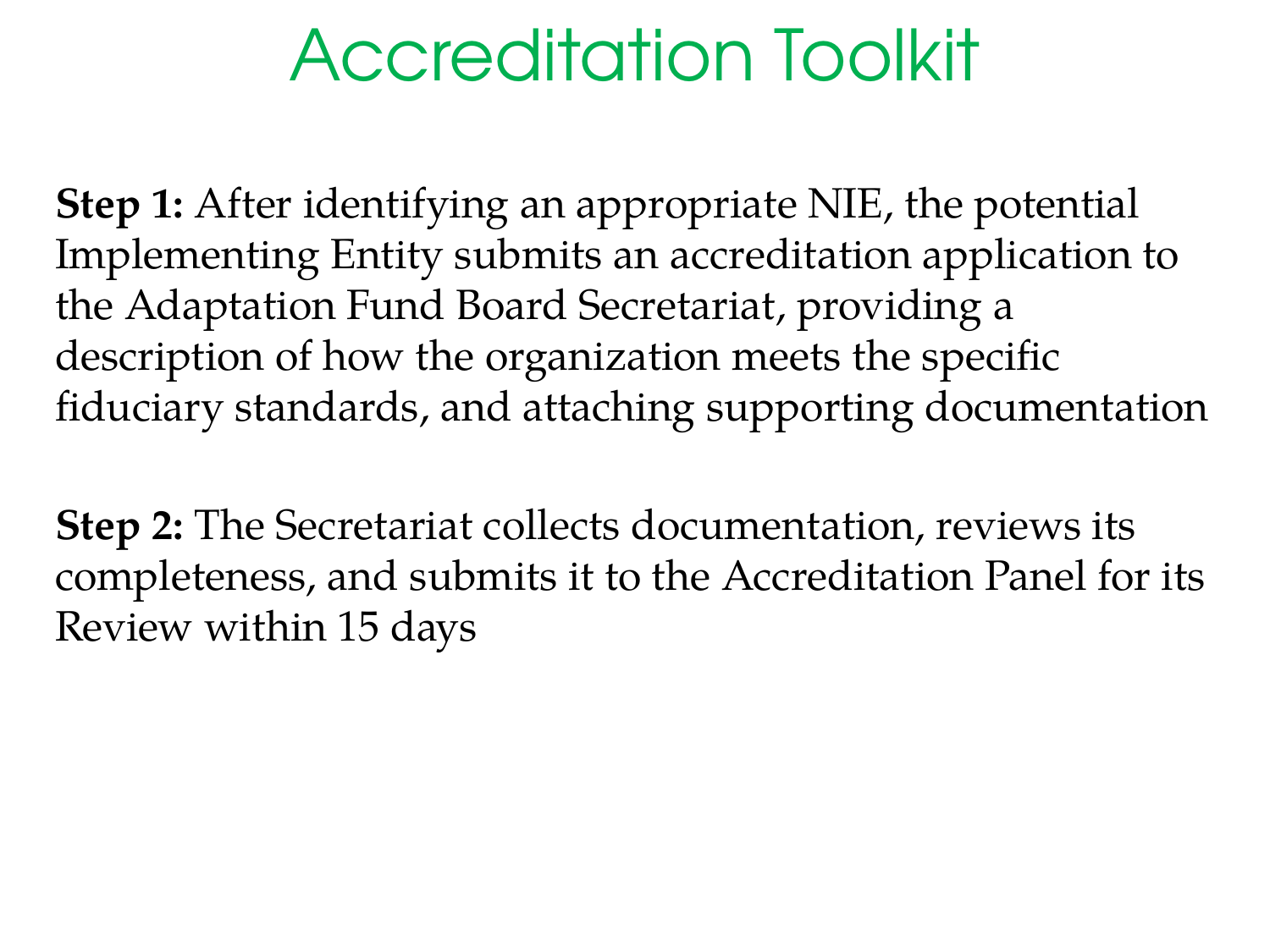

# Accreditation Toolkit
Step 1: After identifying an appropriate NIE, the potential Implementing Entity submits an accreditation application to the Adaptation Fund Board Secretariat, providing a description of how the organization meets the specific fiduciary standards, and attaching supporting documentation

Step 2: The Secretariat collects documentation, reviews its completeness, and submits it to the Accreditation Panel for its Review within 15 days